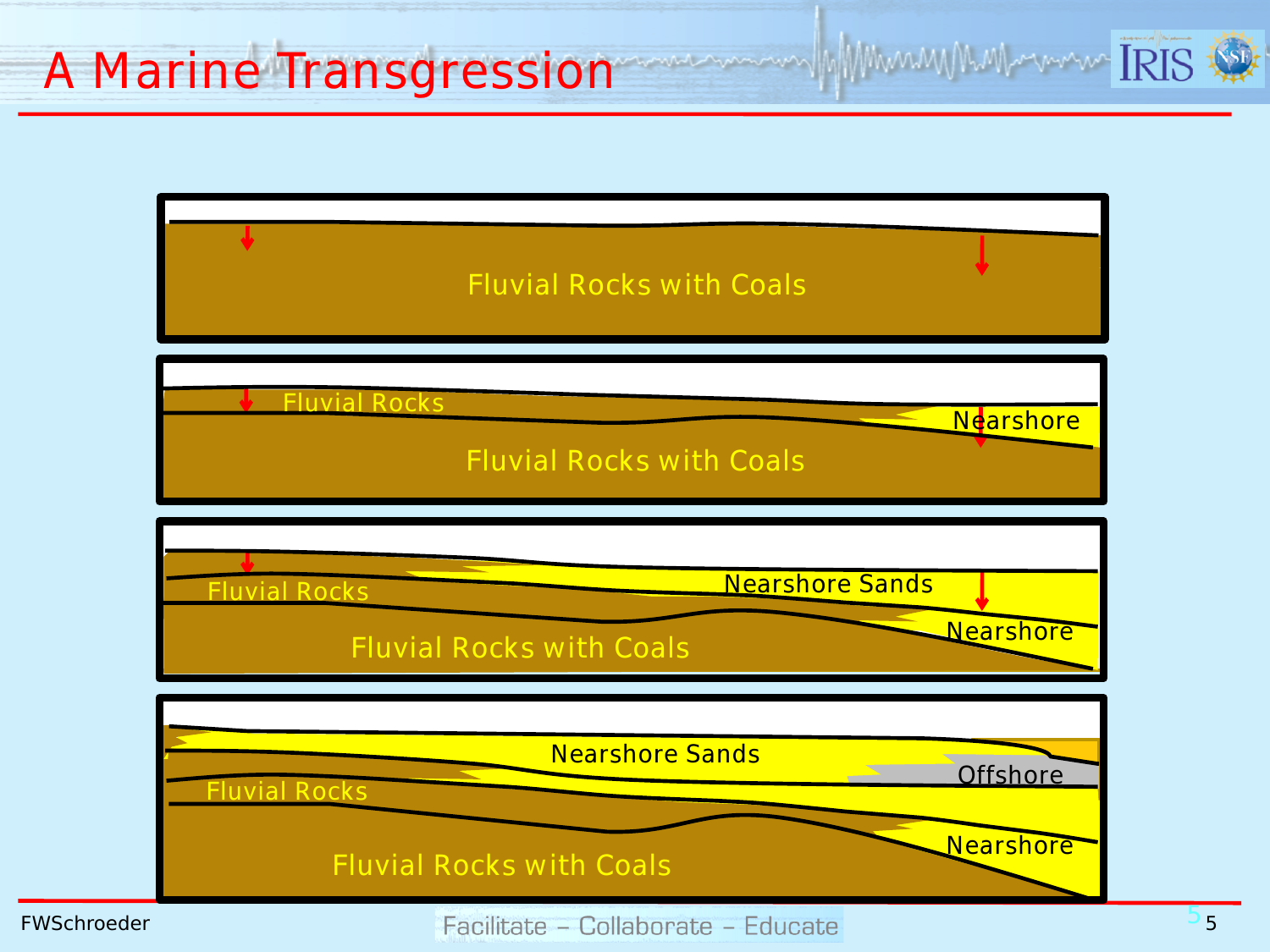

# A Marine Transgression

Fluvial Rocks with Coals

Fluvial Rocks

Nearshore

Fluvial Rocks with Coals

Nearshore Sands

Fluvial Rocks

Nearshore
Fluvial Rocks with Coals

Nearshore Sands

Offshore

Fluvial Rocks

Nearshore
Fluvial Rocks with Coals
5